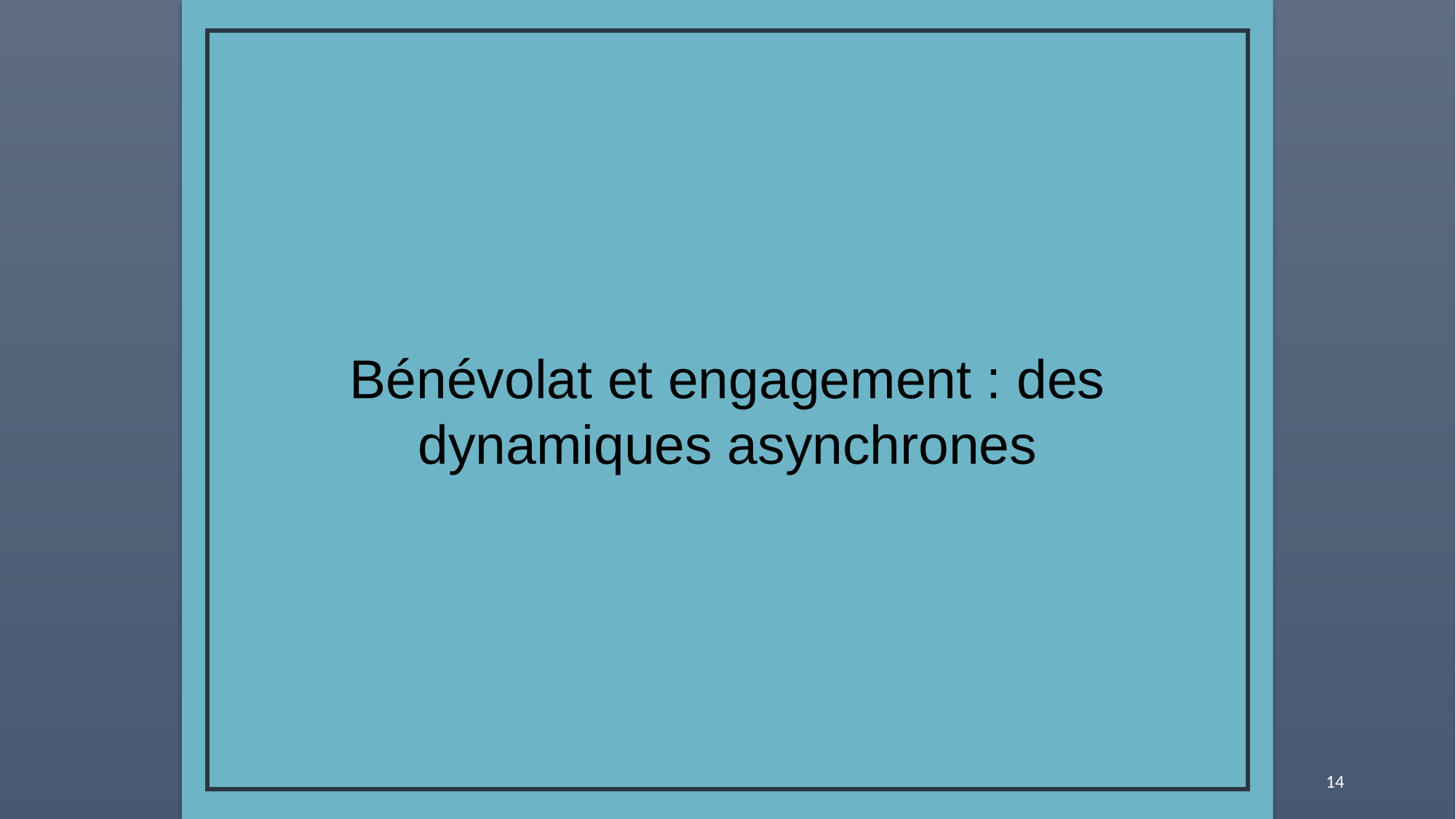

Bénévolat et engagement : des dynamiques asynchrones
14